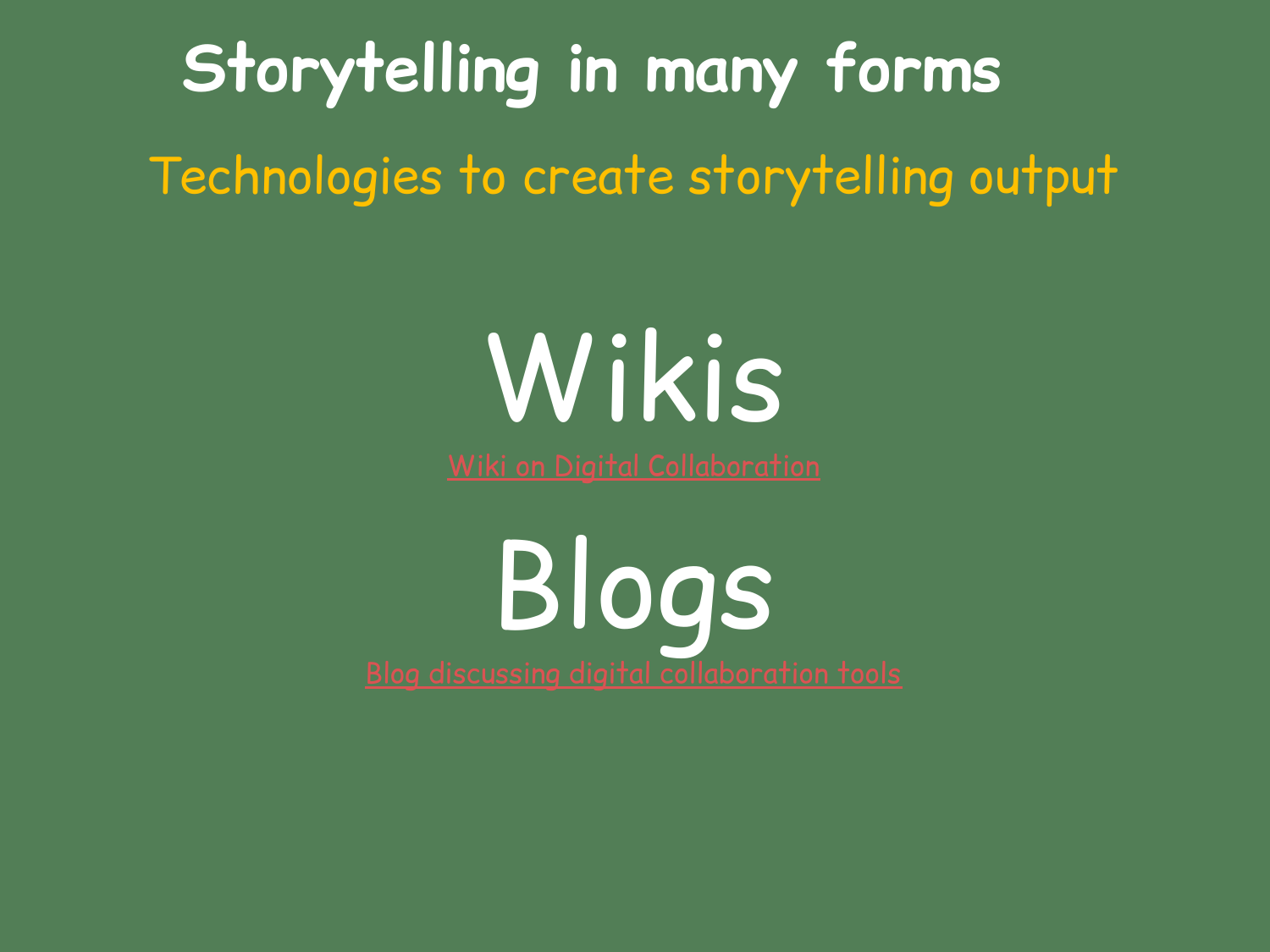

# Storytelling in many forms
Technologies to create storytelling output
Wikis
Wiki on Digital Collaboration
Blogs
Blog discussing digital collaboration tools